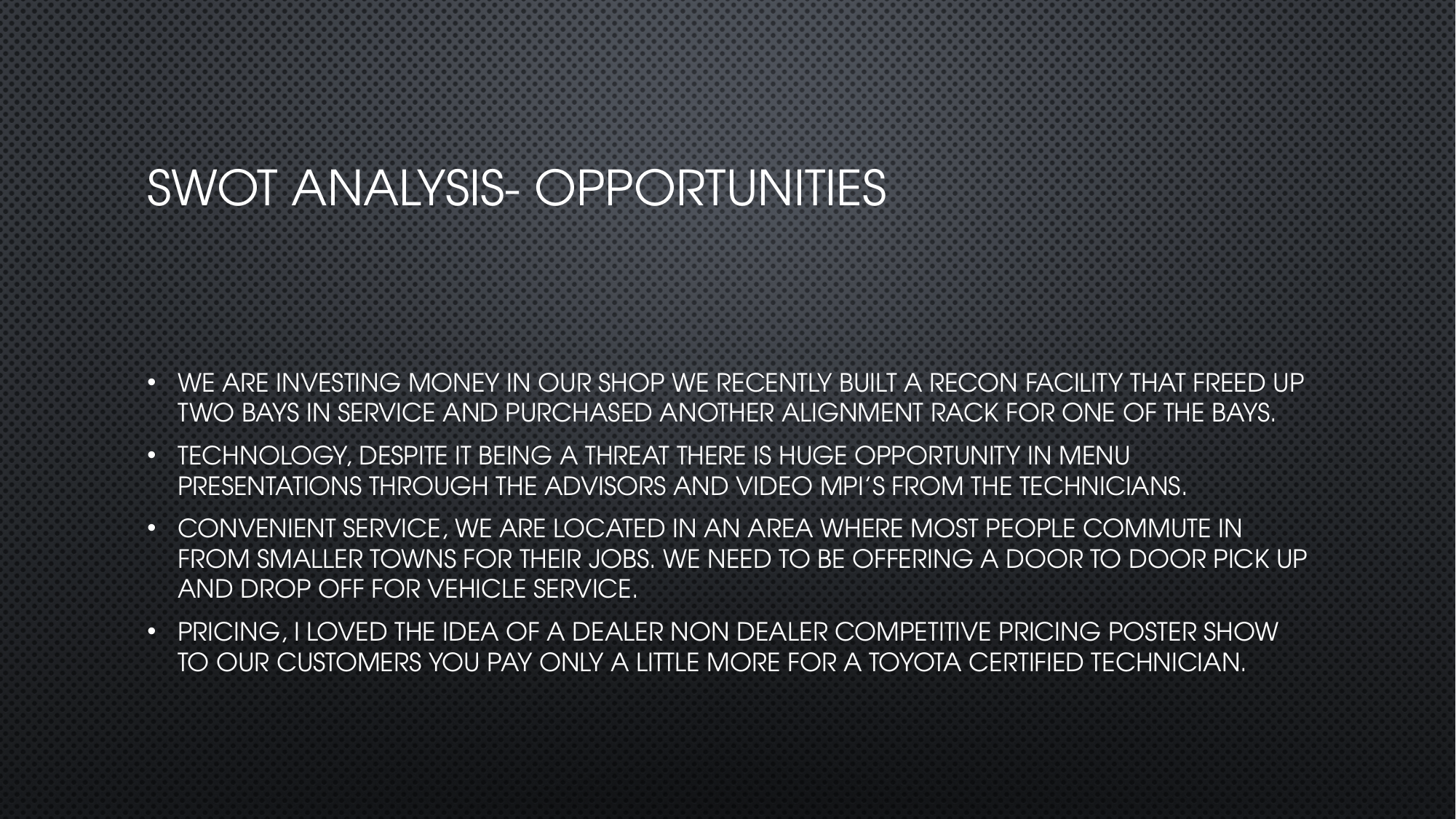

# SWOT Analysis- Opportunities

We are investing money in our shop we recently built a recon facility that freed up two bays in service and purchased another alignment rack for one of the bays.
Technology, despite it being a threat there is huge opportunity in menu presentations through the advisors and video MPI’s from the technicians.
Convenient service, we are located in an area where most people commute in from smaller towns for their jobs. We need to be offering a door to door pick up and drop off for vehicle service.
Pricing, I loved the idea of a dealer non dealer competitive pricing poster show to our customers you pay only a little more for a Toyota Certified Technician.